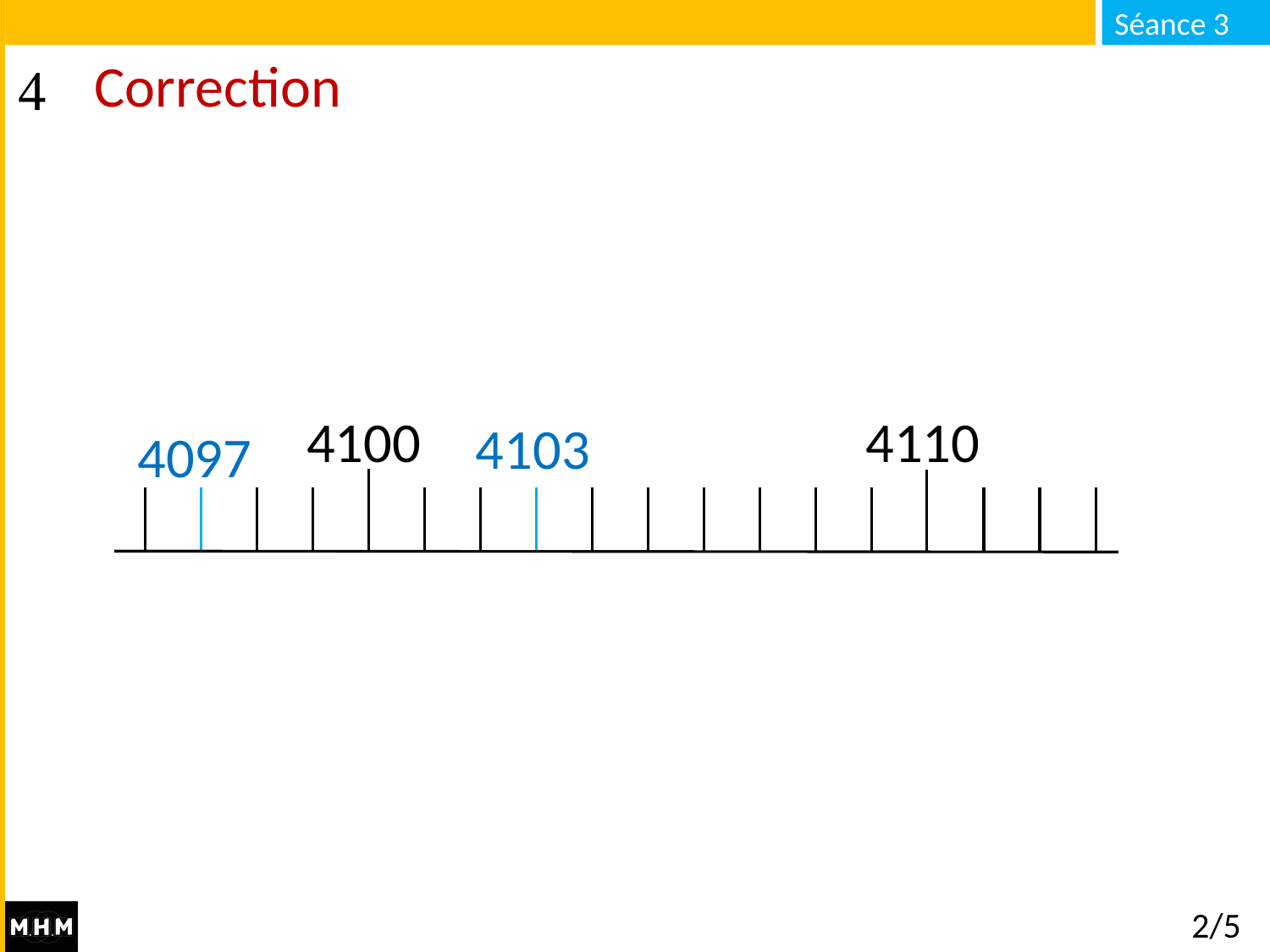

# Correction
4100
4110
4103
4097
2/5